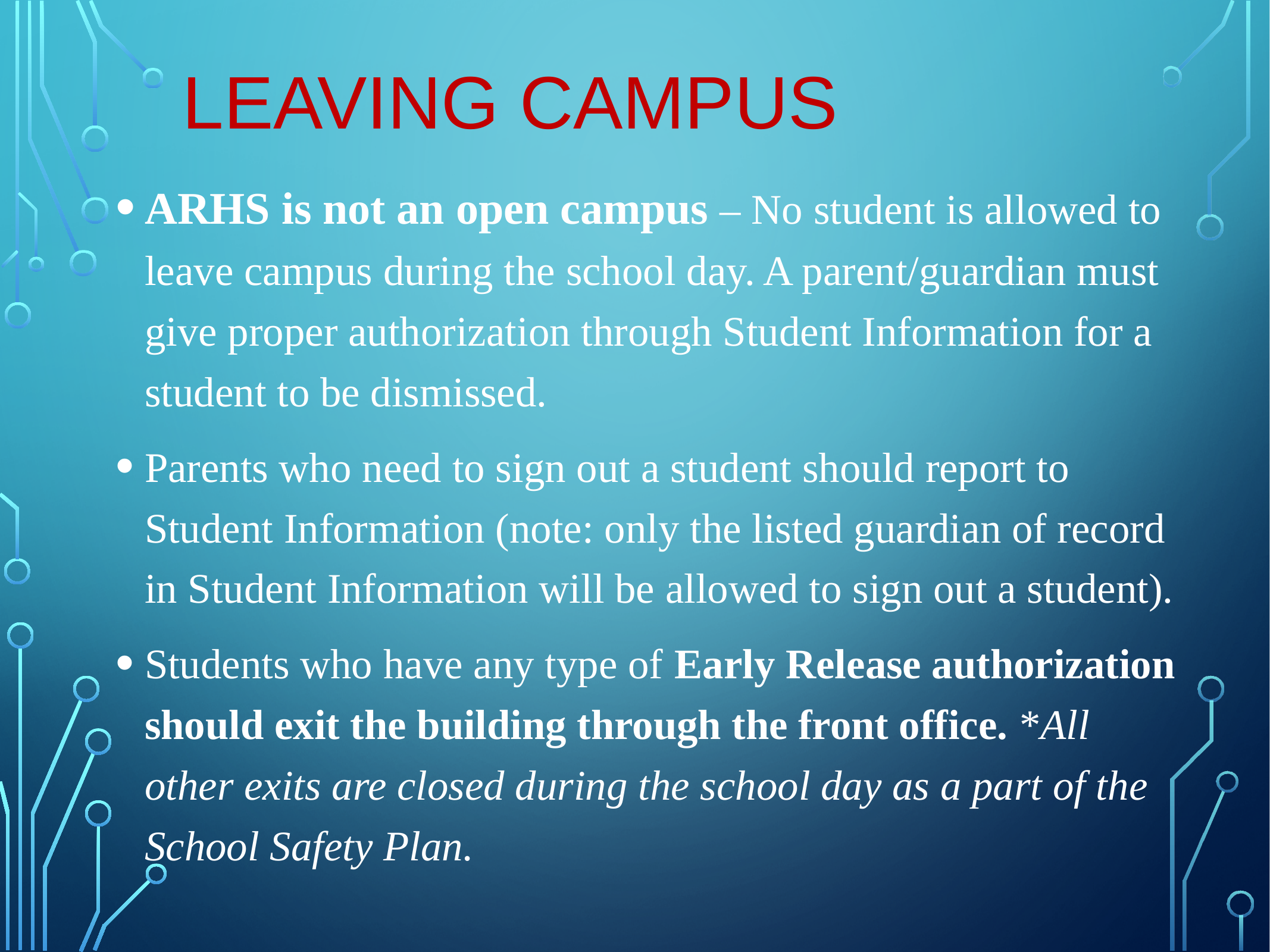

# Leaving Campus
ARHS is not an open campus – No student is allowed to leave campus during the school day. A parent/guardian must give proper authorization through Student Information for a student to be dismissed.
Parents who need to sign out a student should report to Student Information (note: only the listed guardian of record in Student Information will be allowed to sign out a student).
Students who have any type of Early Release authorization should exit the building through the front office. *All other exits are closed during the school day as a part of the School Safety Plan.